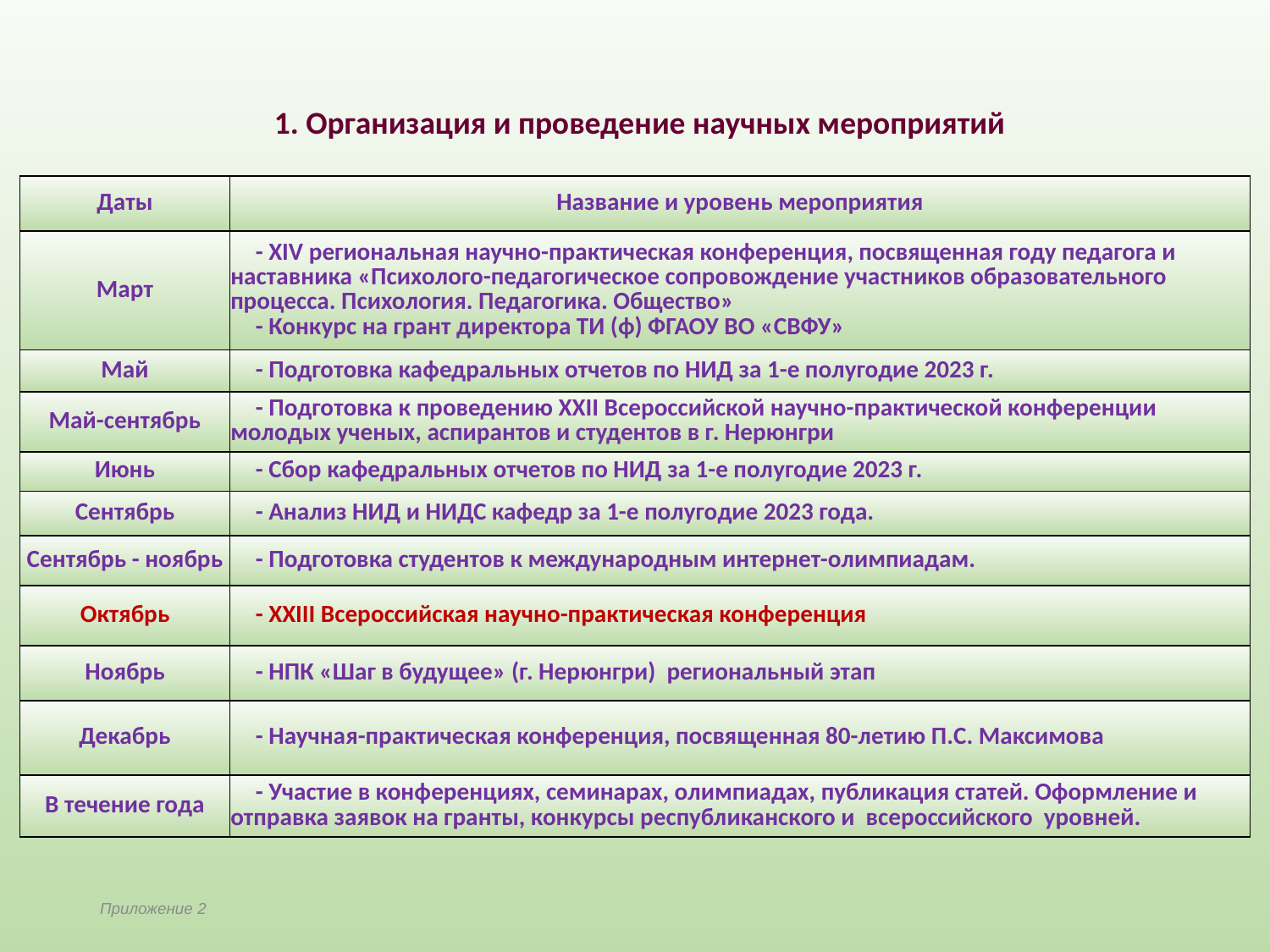

1. Организация и проведение научных мероприятий
| Даты | Название и уровень мероприятия |
| --- | --- |
| Март | - XIV региональная научно-практическая конференция, посвященная году педагога и наставника «Психолого-педагогическое сопровождение участников образовательного процесса. Психология. Педагогика. Общество» - Конкурс на грант директора ТИ (ф) ФГАОУ ВО «СВФУ» |
| Май | - Подготовка кафедральных отчетов по НИД за 1-е полугодие 2023 г. |
| Май-сентябрь | - Подготовка к проведению XXII Всероссийской научно-практической конференции молодых ученых, аспирантов и студентов в г. Нерюнгри |
| Июнь | - Сбор кафедральных отчетов по НИД за 1-е полугодие 2023 г. |
| Сентябрь | - Анализ НИД и НИДС кафедр за 1-е полугодие 2023 года. |
| Сентябрь - ноябрь | - Подготовка студентов к международным интернет-олимпиадам. |
| Октябрь | - XХIII Всероссийская научно-практическая конференция |
| Ноябрь | - НПК «Шаг в будущее» (г. Нерюнгри) региональный этап |
| Декабрь | - Научная-практическая конференция, посвященная 80-летию П.С. Максимова |
| В течение года | - Участие в конференциях, семинарах, олимпиадах, публикация статей. Оформление и отправка заявок на гранты, конкурсы республиканского и всероссийского уровней. |
Приложение 2